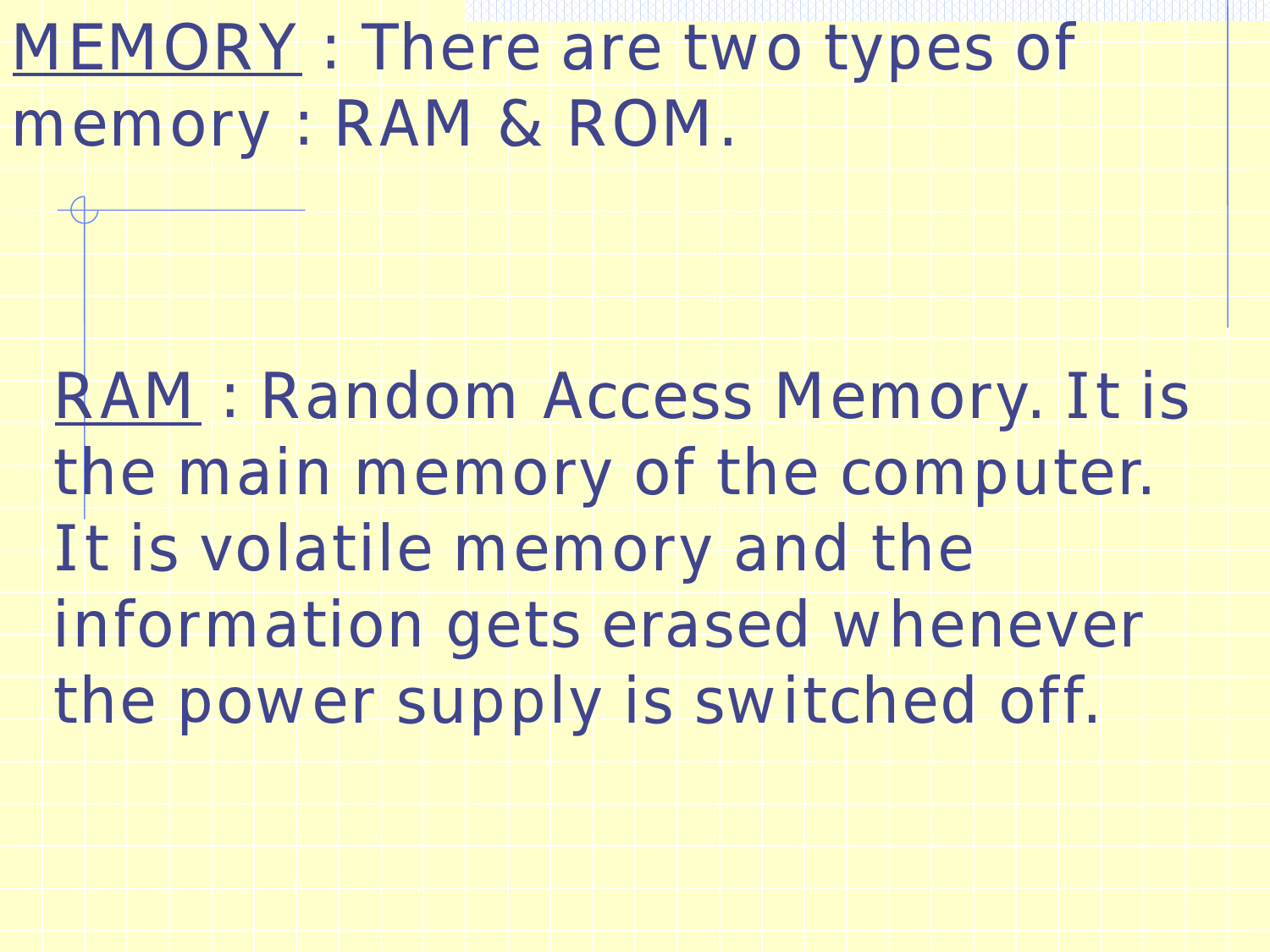

MEMORY : There are two types of memory : RAM & ROM.
RAM : Random Access Memory. It is the main memory of the computer. It is volatile memory and the information gets erased whenever the power supply is switched off.